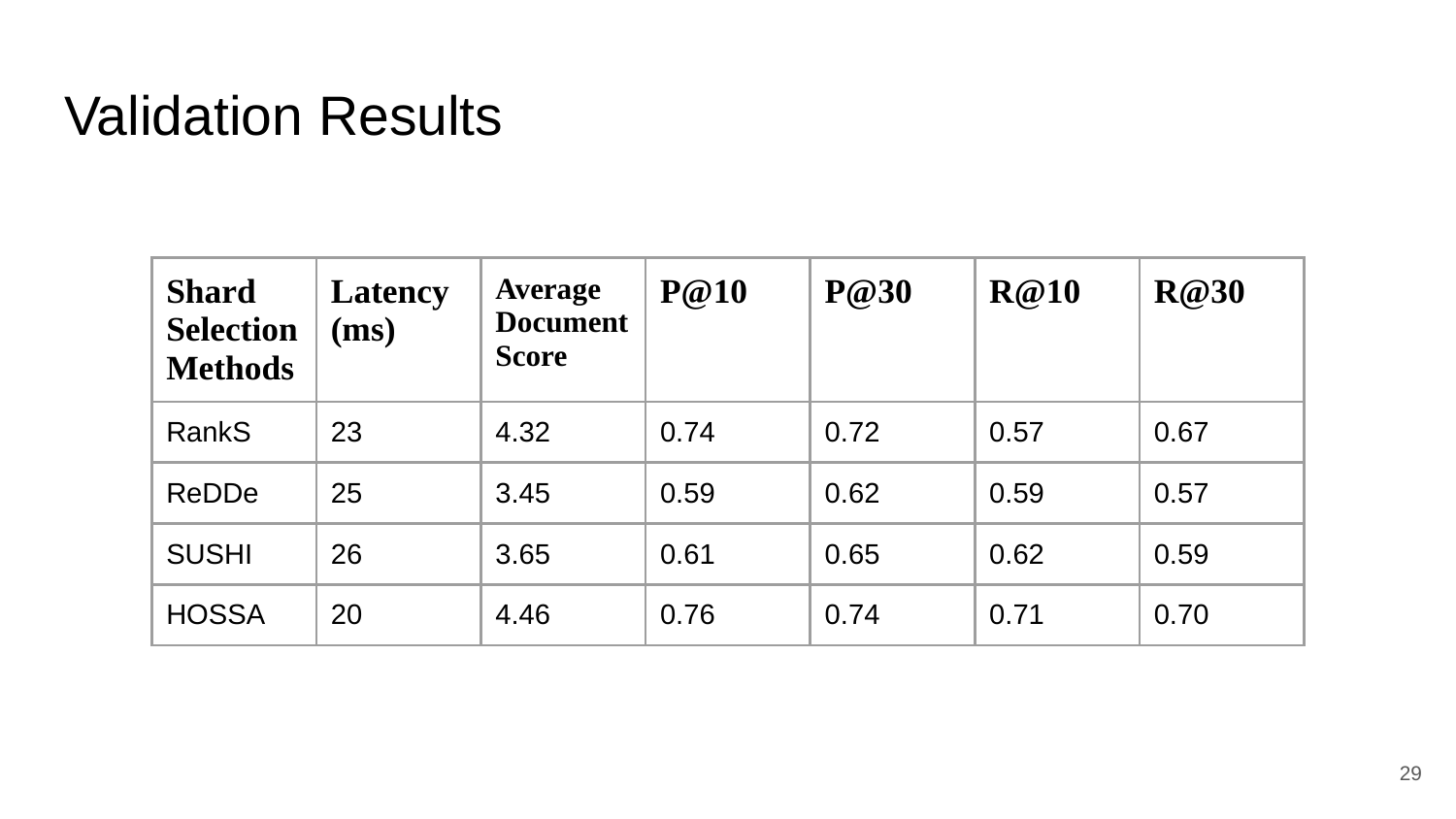

# Validation Results
| Shard Selection Methods | Latency (ms) | Average Document Score | P@10 | P@30 | R@10 | R@30 |
| --- | --- | --- | --- | --- | --- | --- |
| RankS | 23 | 4.32 | 0.74 | 0.72 | 0.57 | 0.67 |
| ReDDe | 25 | 3.45 | 0.59 | 0.62 | 0.59 | 0.57 |
| SUSHI | 26 | 3.65 | 0.61 | 0.65 | 0.62 | 0.59 |
| HOSSA | 20 | 4.46 | 0.76 | 0.74 | 0.71 | 0.70 |
29